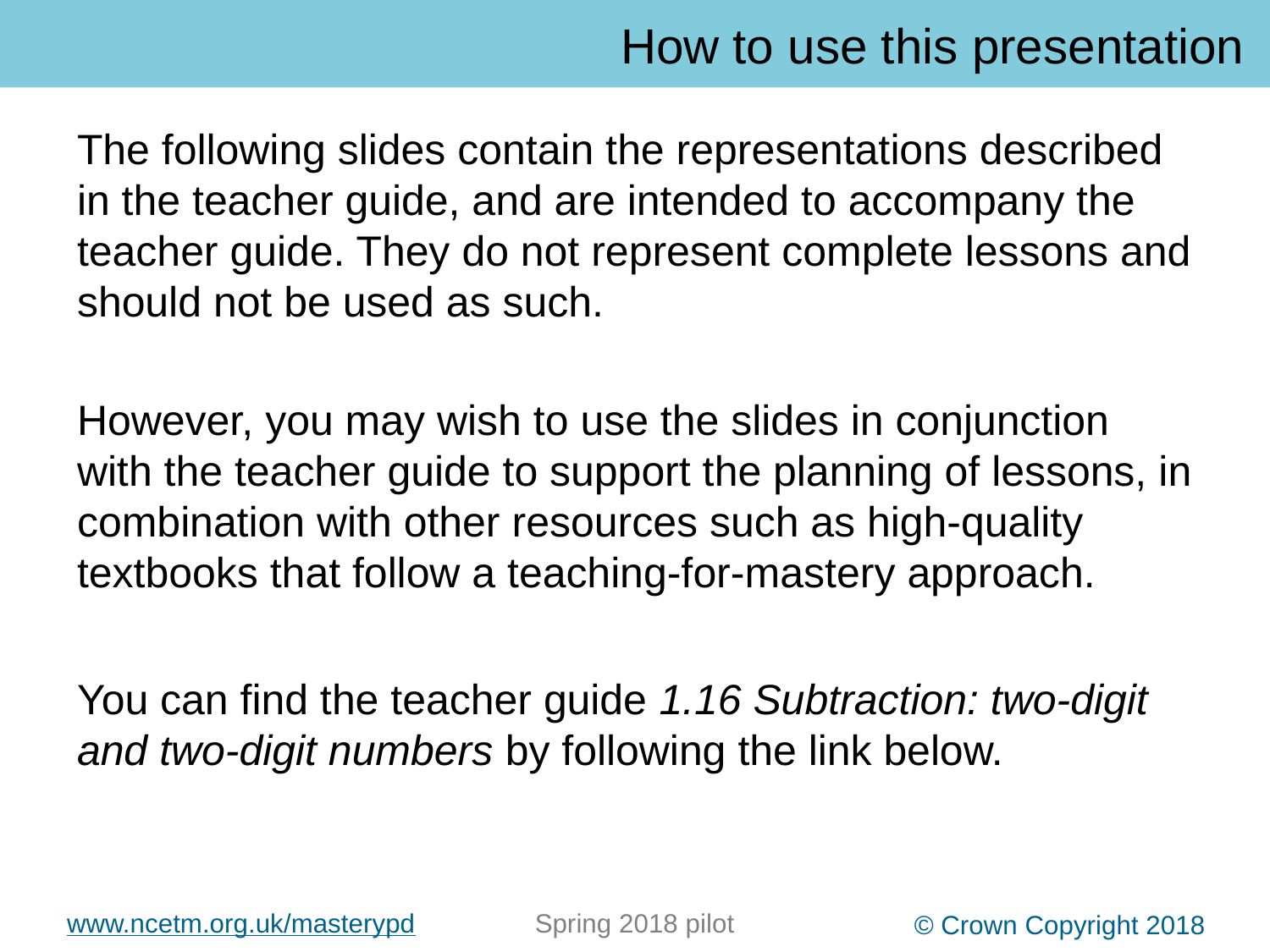

How to use this presentation
You can find the teacher guide 1.16 Subtraction: two-digit and two-digit numbers by following the link below.